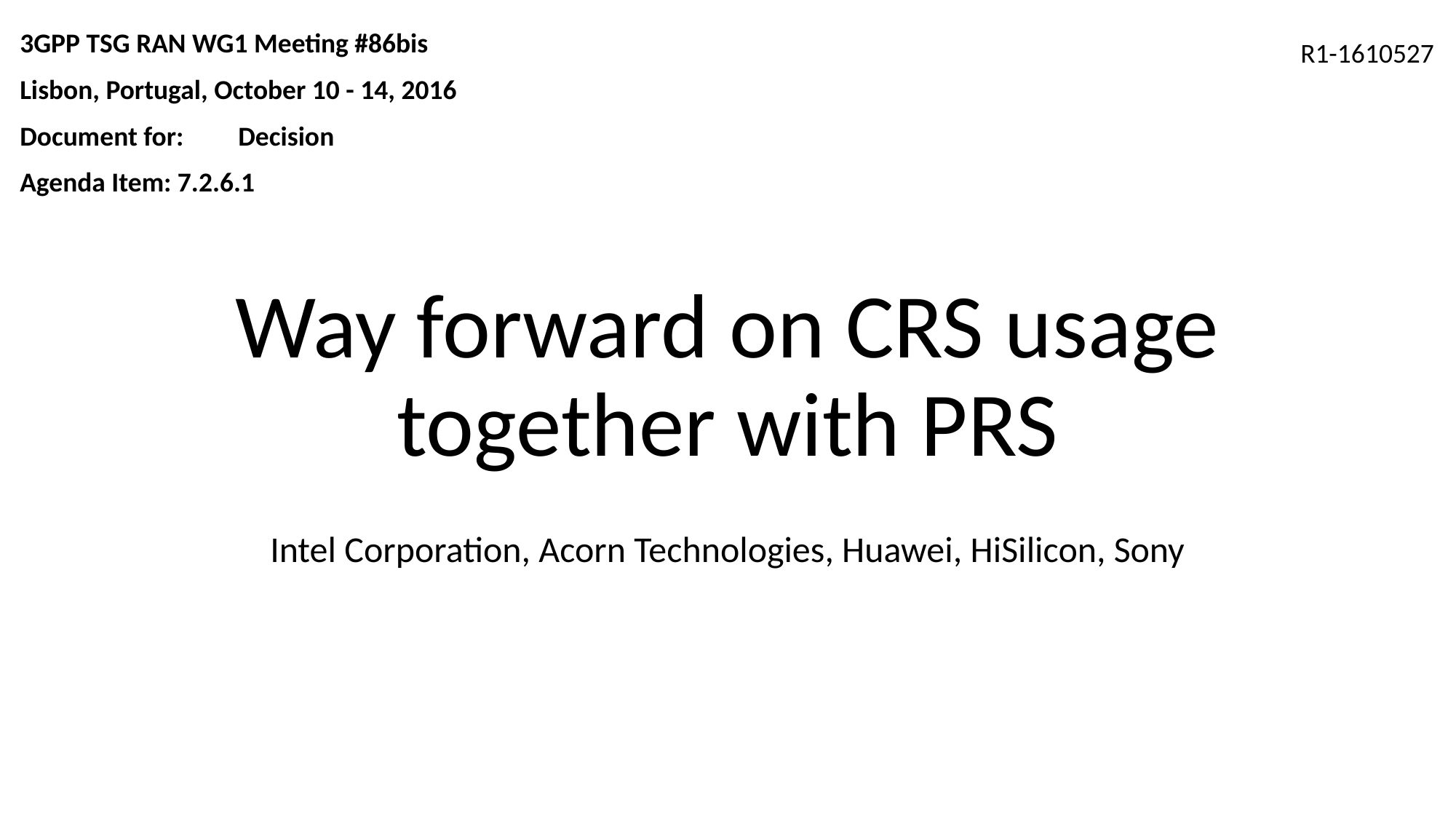

3GPP TSG RAN WG1 Meeting #86bis
Lisbon, Portugal, October 10 - 14, 2016
Document for:	Decision
Agenda Item: 7.2.6.1
R1-1610527
# Way forward on CRS usage together with PRS
Intel Corporation, Acorn Technologies, Huawei, HiSilicon, Sony